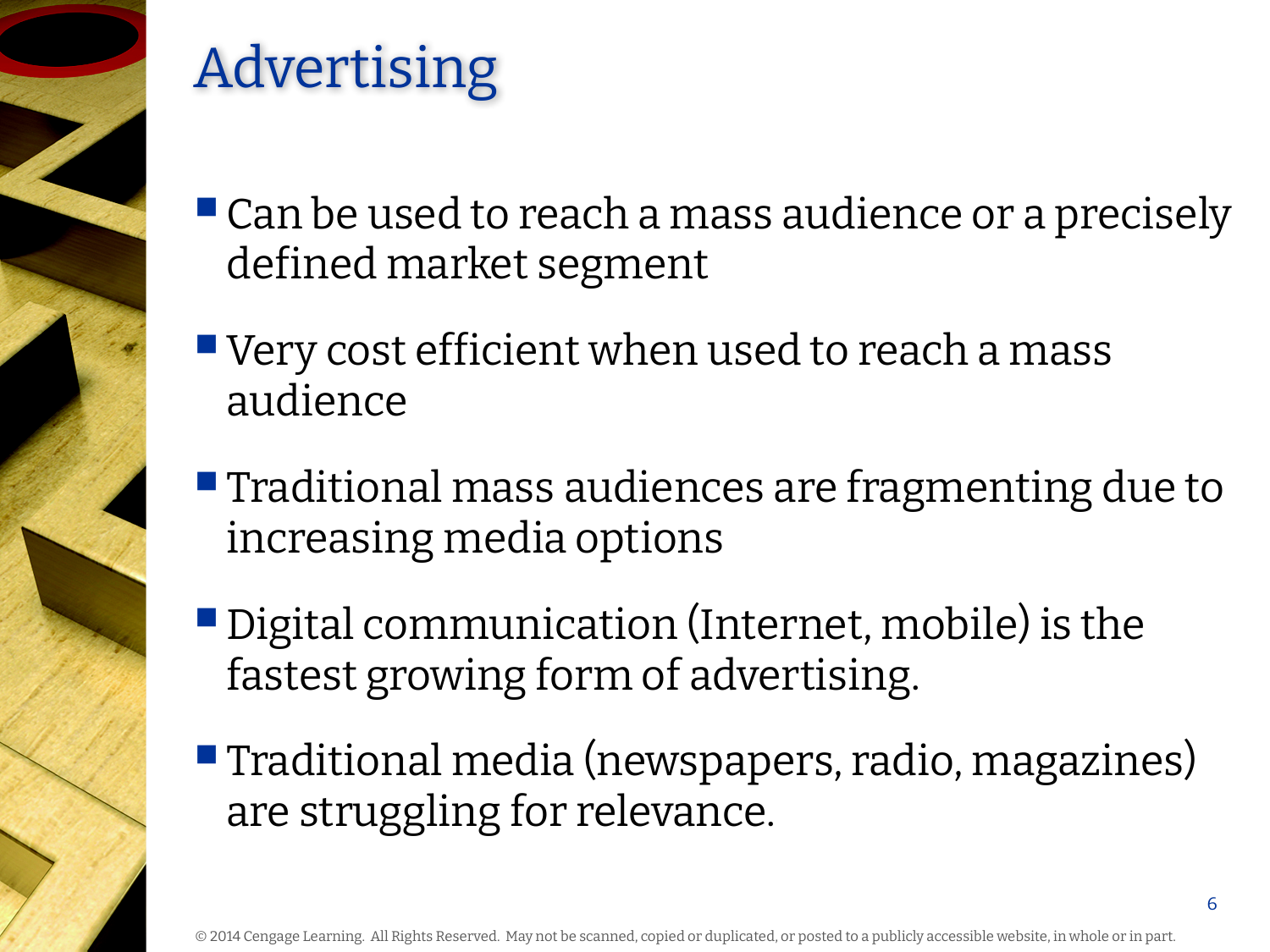

# Advertising
Can be used to reach a mass audience or a precisely defined market segment
Very cost efficient when used to reach a mass audience
Traditional mass audiences are fragmenting due to increasing media options
Digital communication (Internet, mobile) is the fastest growing form of advertising.
Traditional media (newspapers, radio, magazines) are struggling for relevance.
6